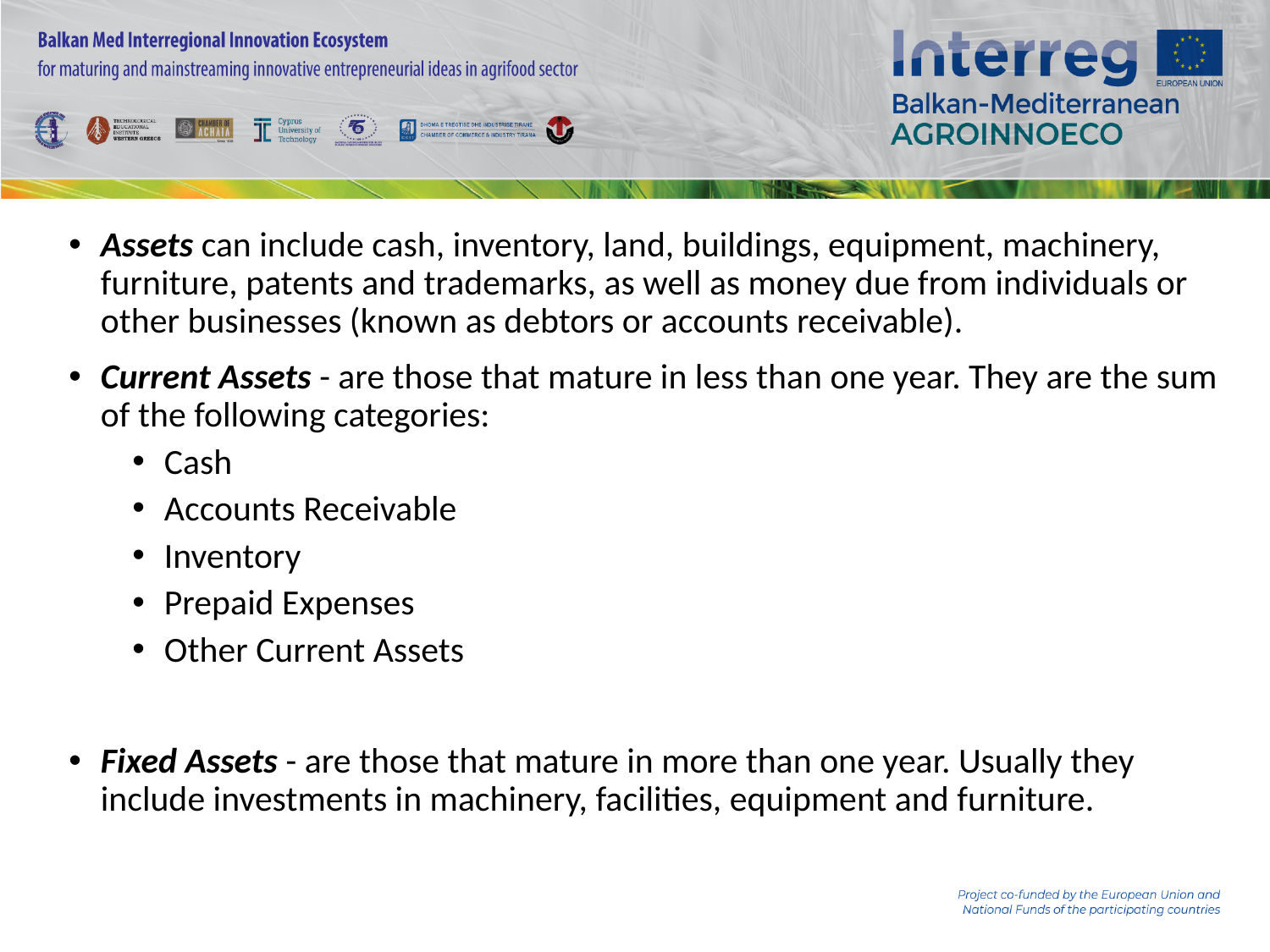

Assets can include cash, inventory, land, buildings, equipment, machinery, furniture, patents and trademarks, as well as money due from individuals or other businesses (known as debtors or accounts receivable).
Current Assets - are those that mature in less than one year. They are the sum of the following categories:
Cash
Accounts Receivable
Inventory
Prepaid Expenses
Other Current Assets

Fixed Assets - are those that mature in more than one year. Usually they include investments in machinery, facilities, equipment and furniture.